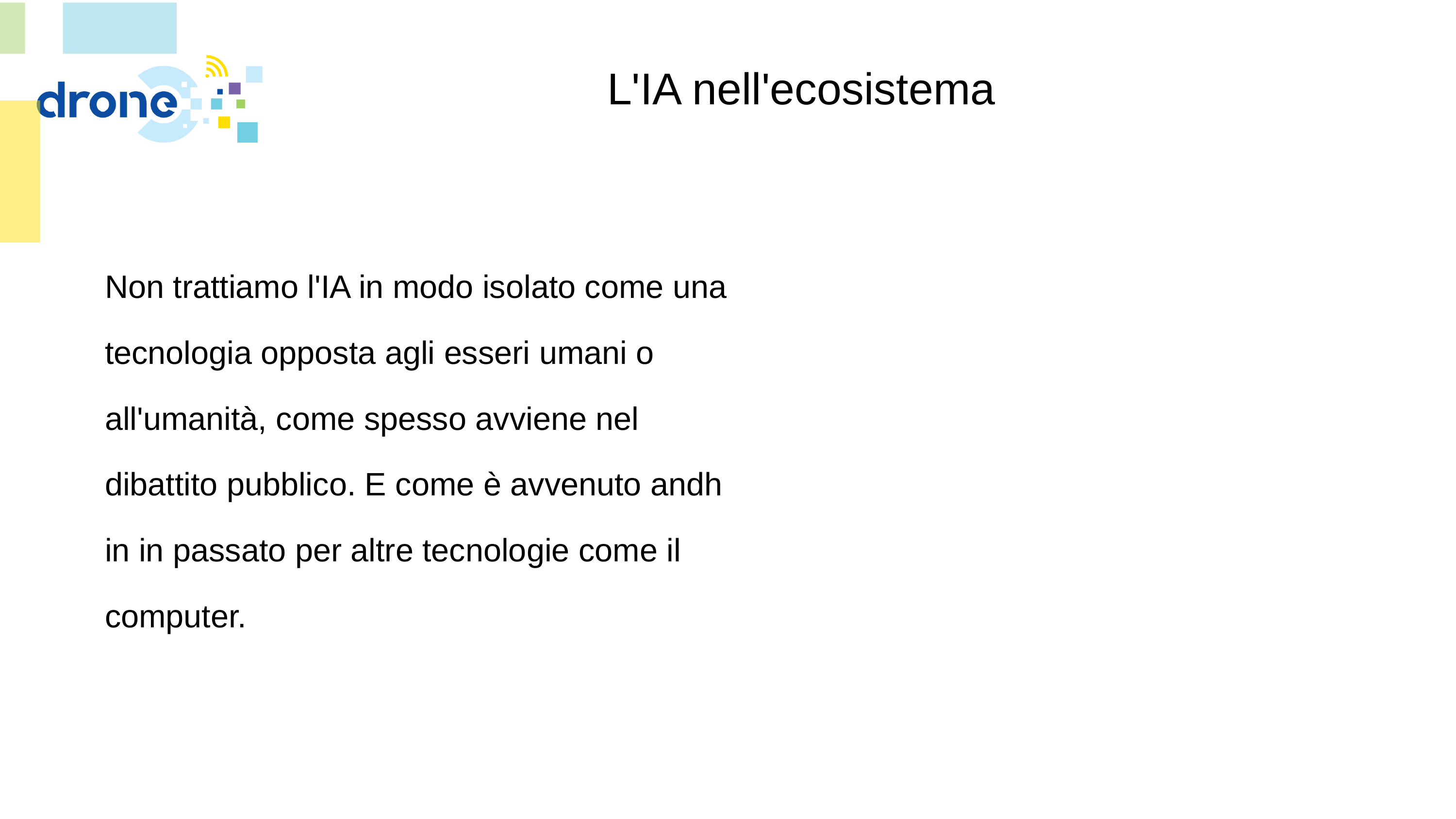

# L'IA nell'ecosistema

Non trattiamo l'IA in modo isolato come una tecnologia opposta agli esseri umani o all'umanità, come spesso avviene nel dibattito pubblico. E come è avvenuto andh in in passato per altre tecnologie come il computer.